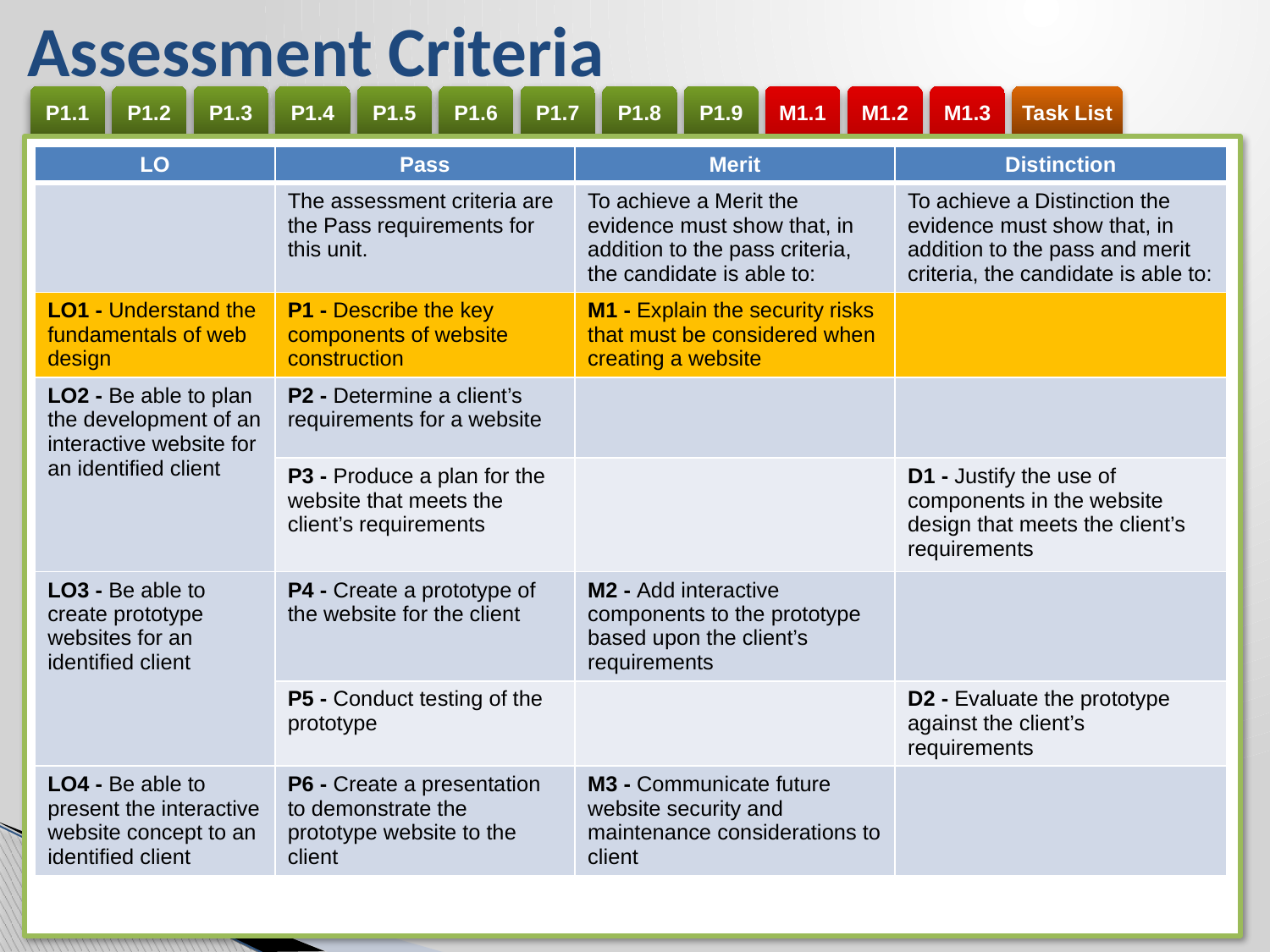

# Assessment Criteria
| LO | Pass | Merit | Distinction |
| --- | --- | --- | --- |
|  | The assessment criteria are the Pass requirements for this unit. | To achieve a Merit the evidence must show that, in addition to the pass criteria, the candidate is able to: | To achieve a Distinction the evidence must show that, in addition to the pass and merit criteria, the candidate is able to: |
| LO1 - Understand the fundamentals of web design | P1 - Describe the key components of website construction | M1 - Explain the security risks that must be considered when creating a website |  |
| LO2 - Be able to plan the development of an interactive website for an identified client | P2 - Determine a client’s requirements for a website |  |  |
|  | P3 - Produce a plan for the website that meets the client’s requirements |  | D1 - Justify the use of components in the website design that meets the client’s requirements |
| LO3 - Be able to create prototype websites for an identified client | P4 - Create a prototype of the website for the client | M2 - Add interactive components to the prototype based upon the client’s requirements |  |
|  | P5 - Conduct testing of the prototype |  | D2 - Evaluate the prototype against the client’s requirements |
| LO4 - Be able to present the interactive website concept to an identified client | P6 - Create a presentation to demonstrate the prototype website to the client | M3 - Communicate future website security and maintenance considerations to client |  |